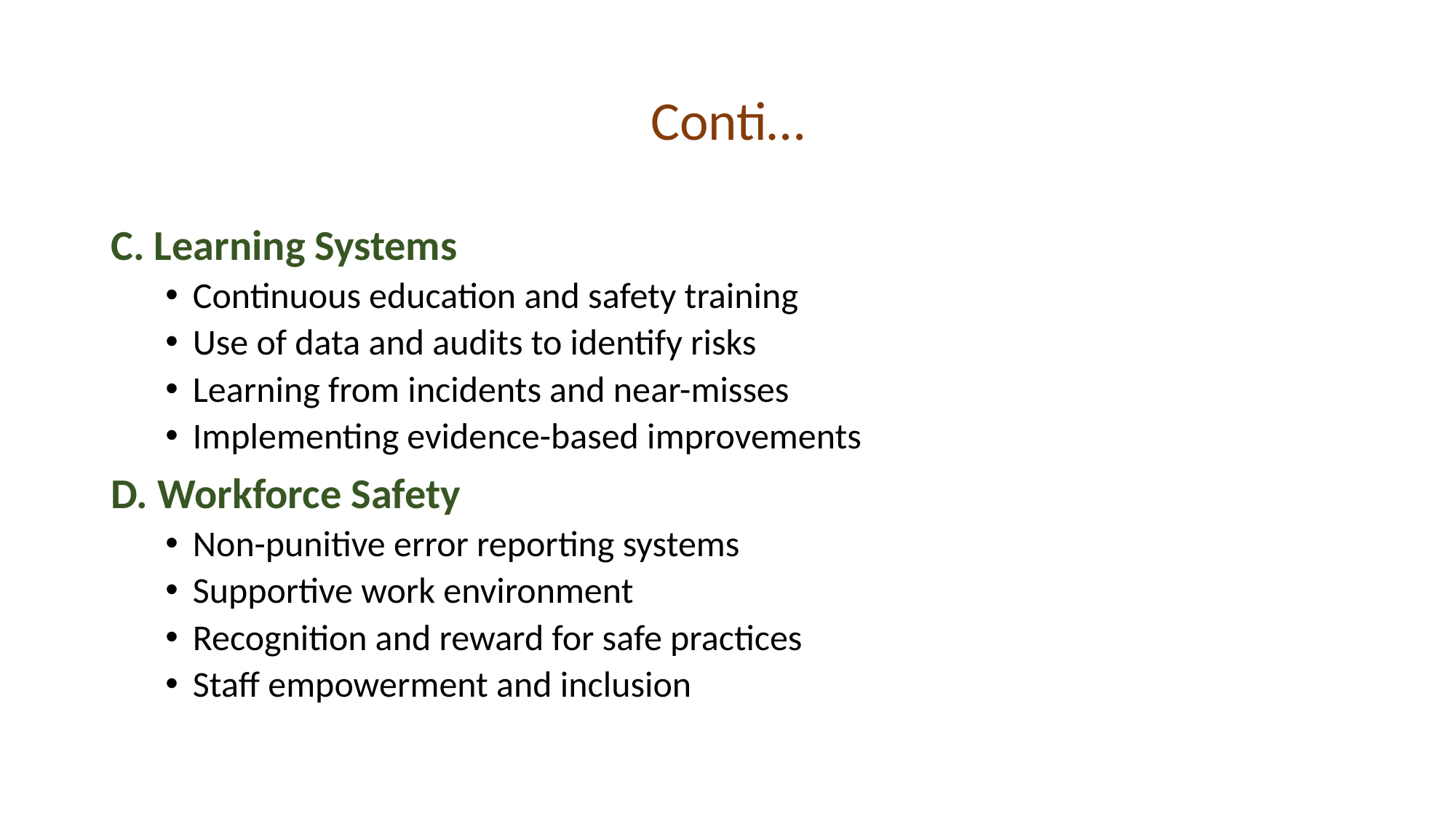

# Conti…
C. Learning Systems
Continuous education and safety training
Use of data and audits to identify risks
Learning from incidents and near-misses
Implementing evidence-based improvements
D. Workforce Safety
Non-punitive error reporting systems
Supportive work environment
Recognition and reward for safe practices
Staff empowerment and inclusion